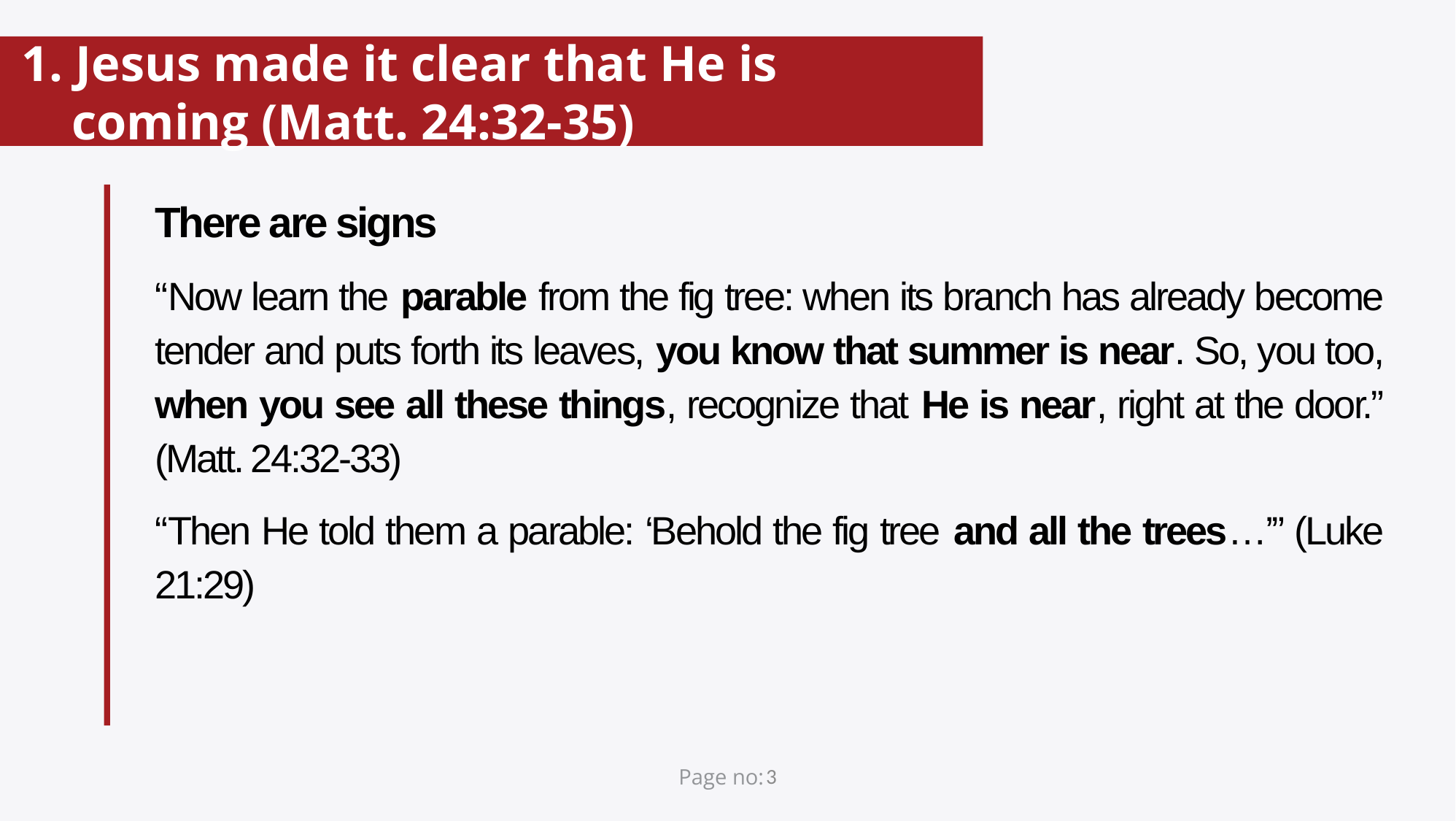

# 1. Jesus made it clear that He is coming (Matt. 24:32-35)
There are signs
“Now learn the parable from the fig tree: when its branch has already become tender and puts forth its leaves, you know that summer is near. So, you too, when you see all these things, recognize that He is near, right at the door.” (Matt. 24:32-33)
“Then He told them a parable: ‘Behold the fig tree and all the trees…’” (Luke 21:29)